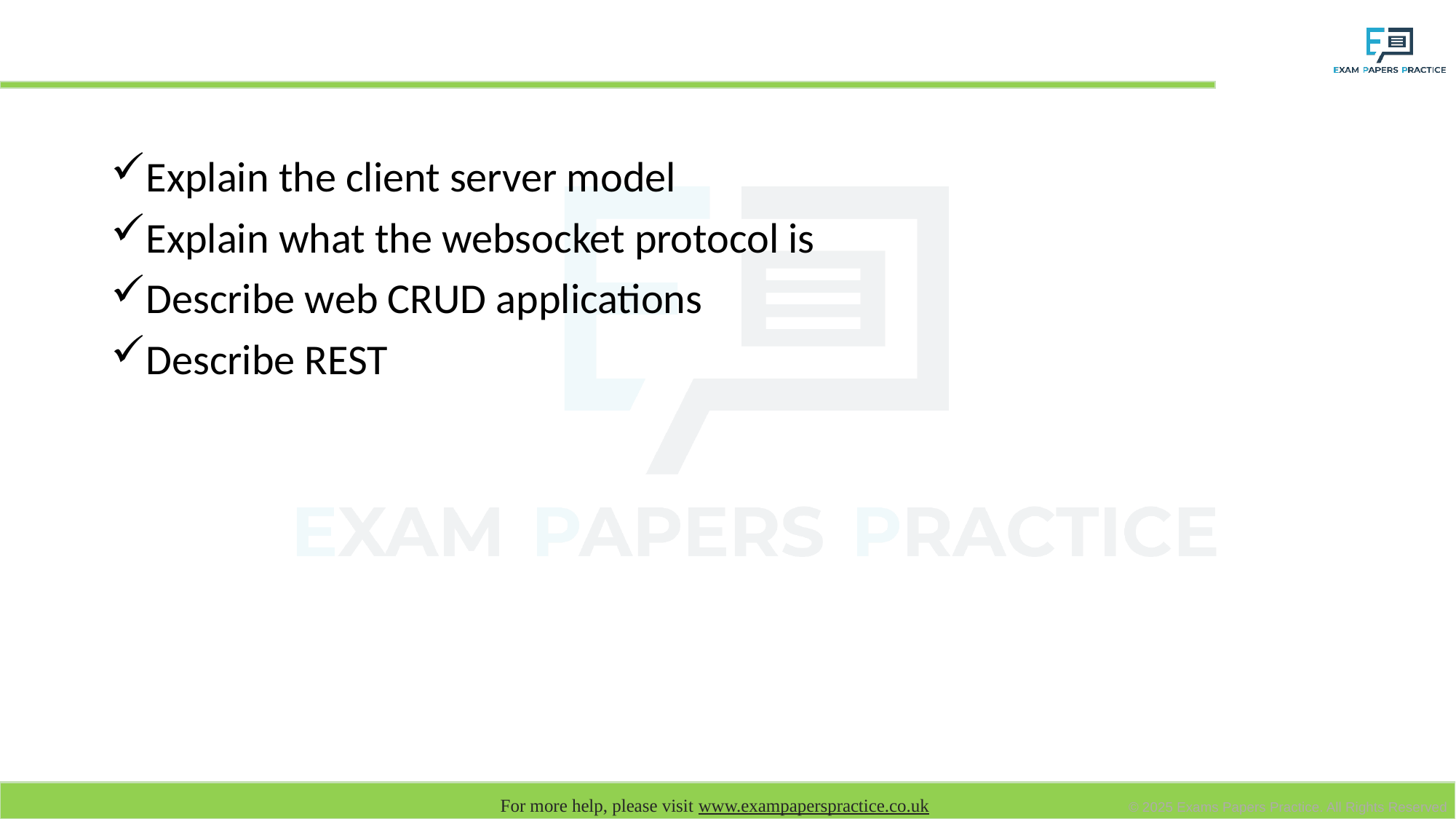

# Learning objectives
Explain the client server model
Explain what the websocket protocol is
Describe web CRUD applications
Describe REST